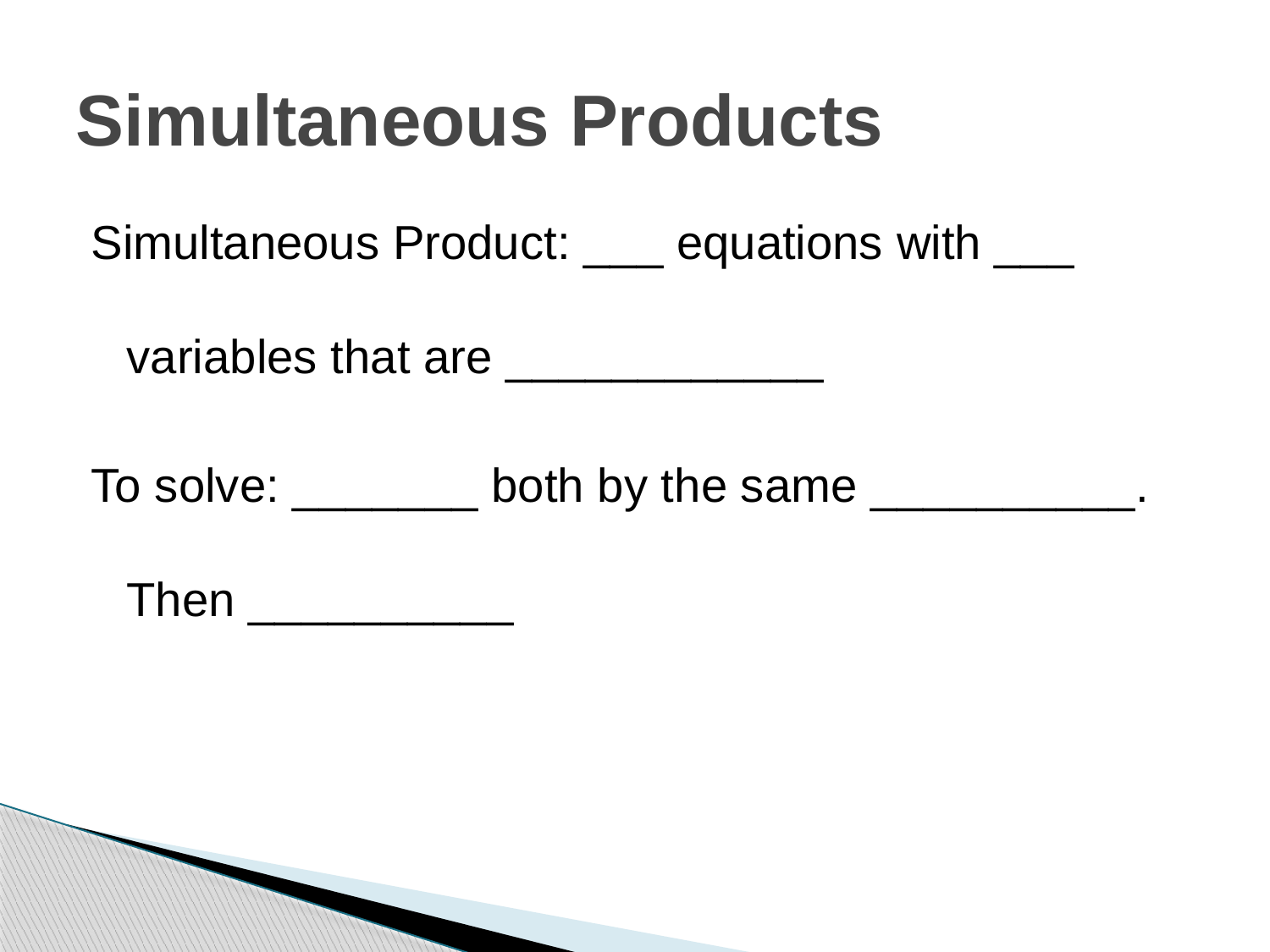

# Simultaneous Products
Simultaneous Product: ___ equations with ___
variables that are ____________

To solve: _______ both by the same __________.
Then __________